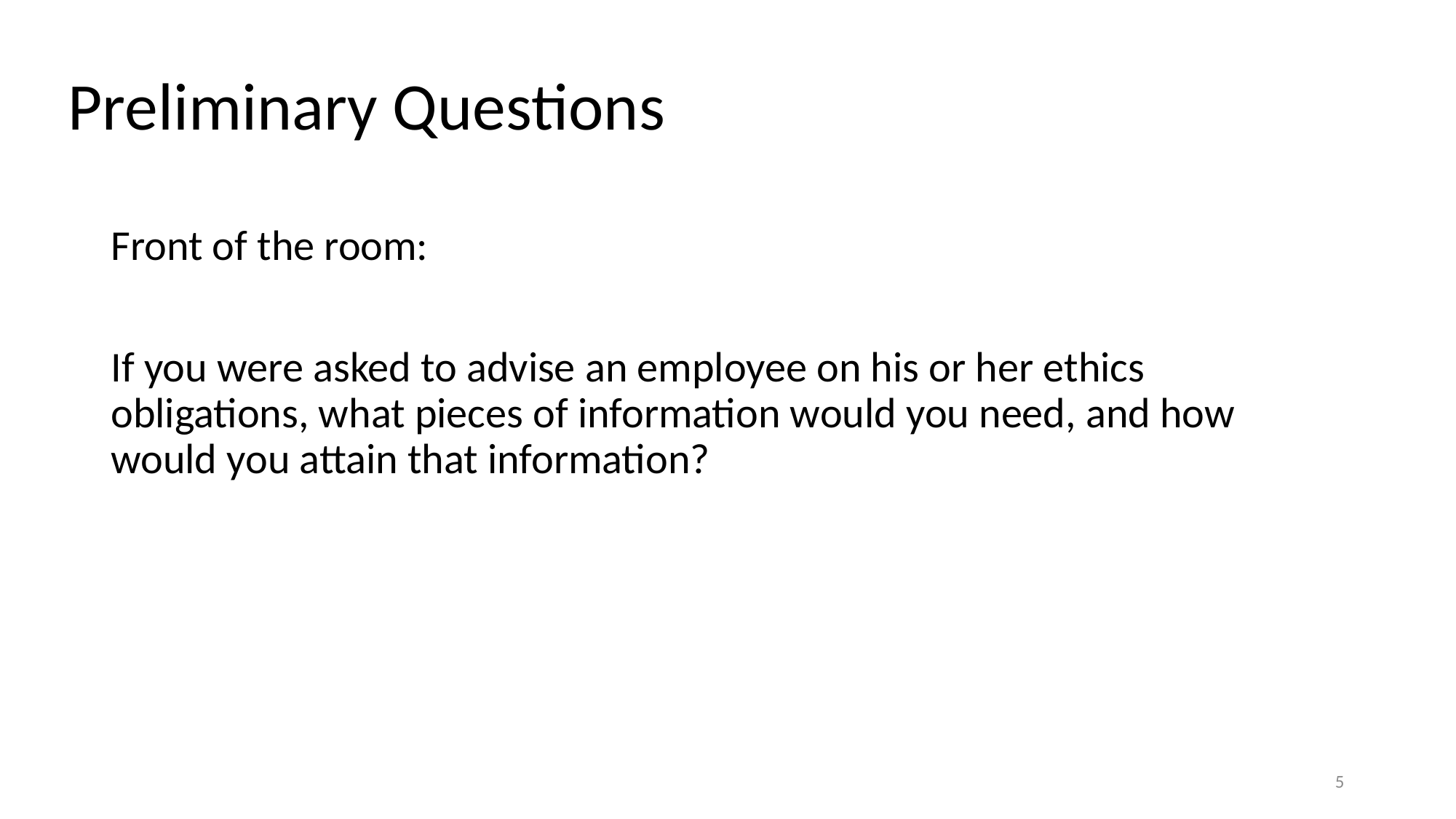

# Preliminary Questions
Front of the room:

If you were asked to advise an employee on his or her ethics obligations, what pieces of information would you need, and how would you attain that information?
5